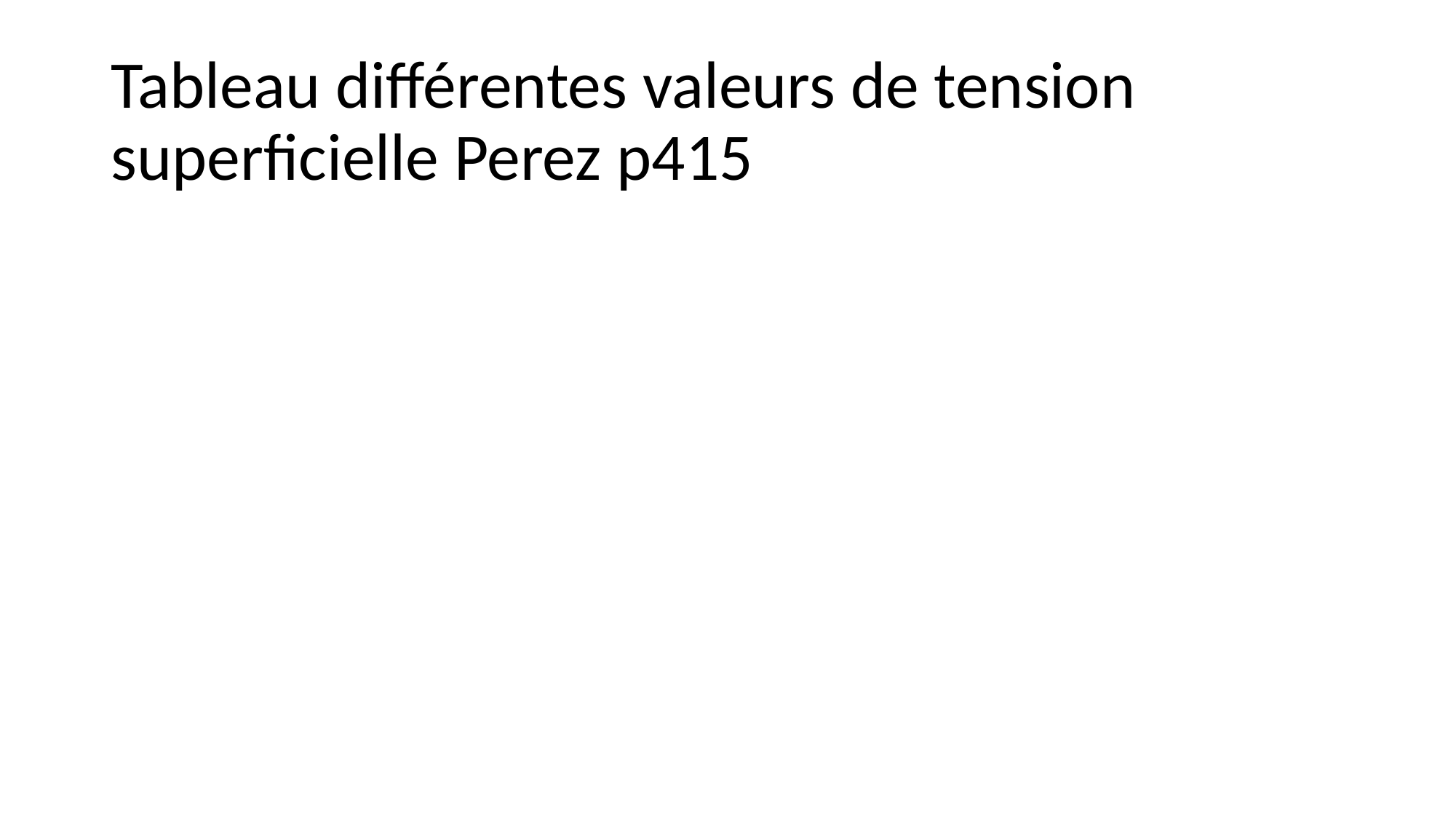

# Tableau différentes valeurs de tension superficielle Perez p415